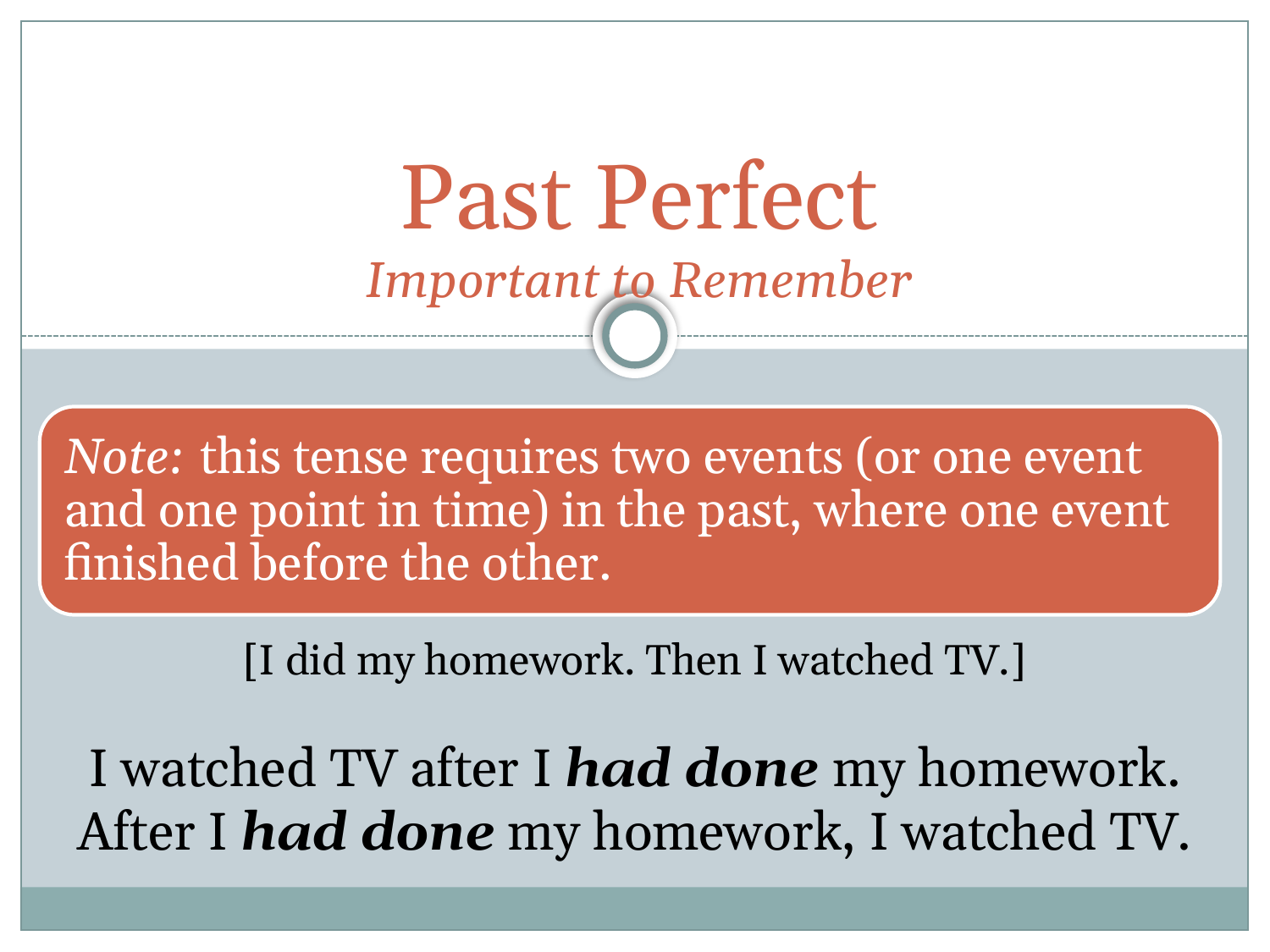

# Past Perfect Important to Remember
Note: this tense requires two events (or one event and one point in time) in the past, where one event finished before the other.
[I did my homework. Then I watched TV.]

I watched TV after I had done my homework.
After I had done my homework, I watched TV.